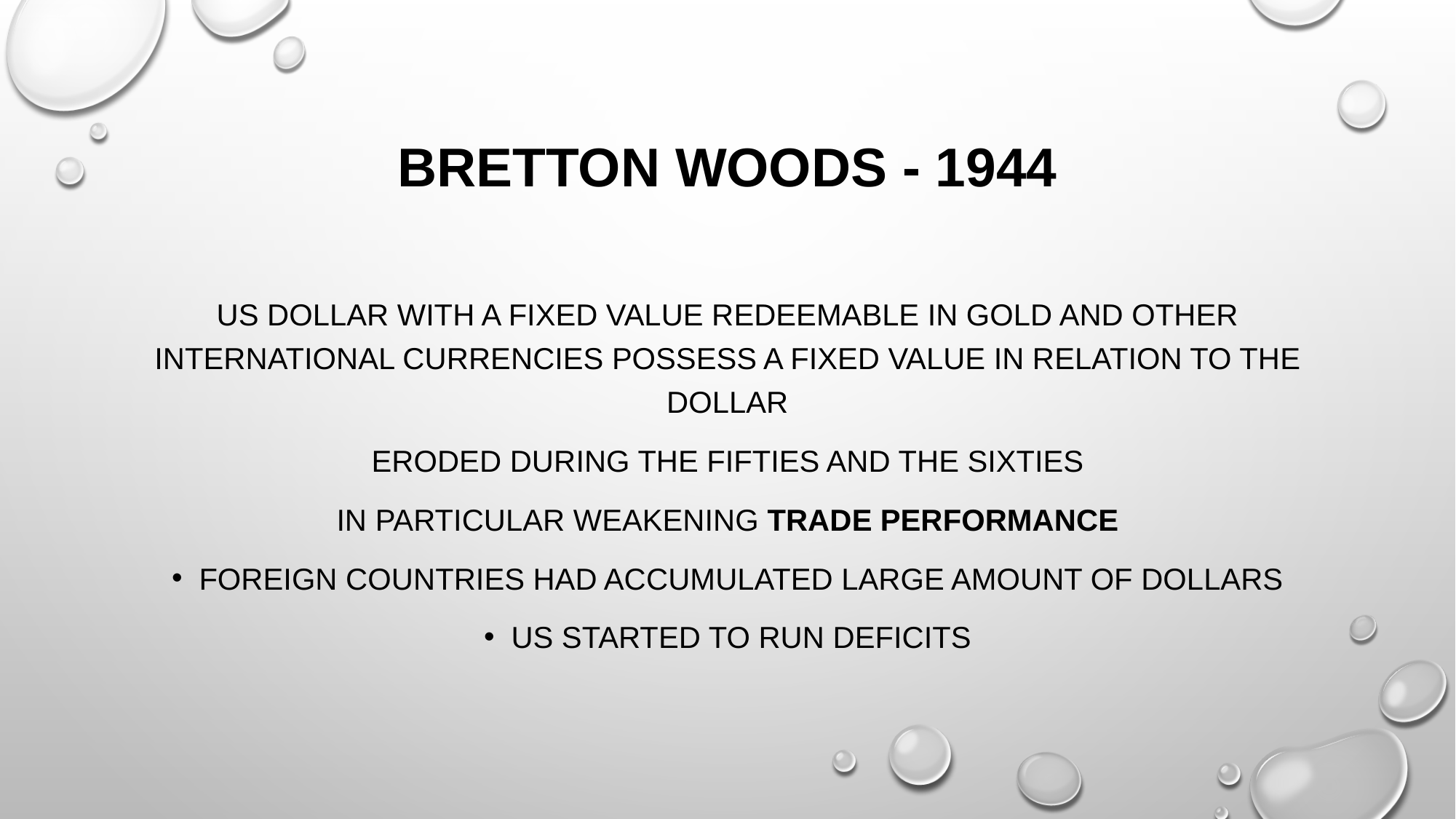

# BRETTON WOODS - 1944
US dollar with a fixed value redEemable in gold and other international currencies possesS a fixed value in relation to the dollar
ERODED DURING THE FIFTIES AND THE SIXTIES
IN PARTICULAR WEAKENING TRADE PERFORMANCE
FOREIGN COUNTRIES HAD ACCUMULATED LARGE AMOUNT OF DOLLARS
US STARTED TO RUN DEFICITS